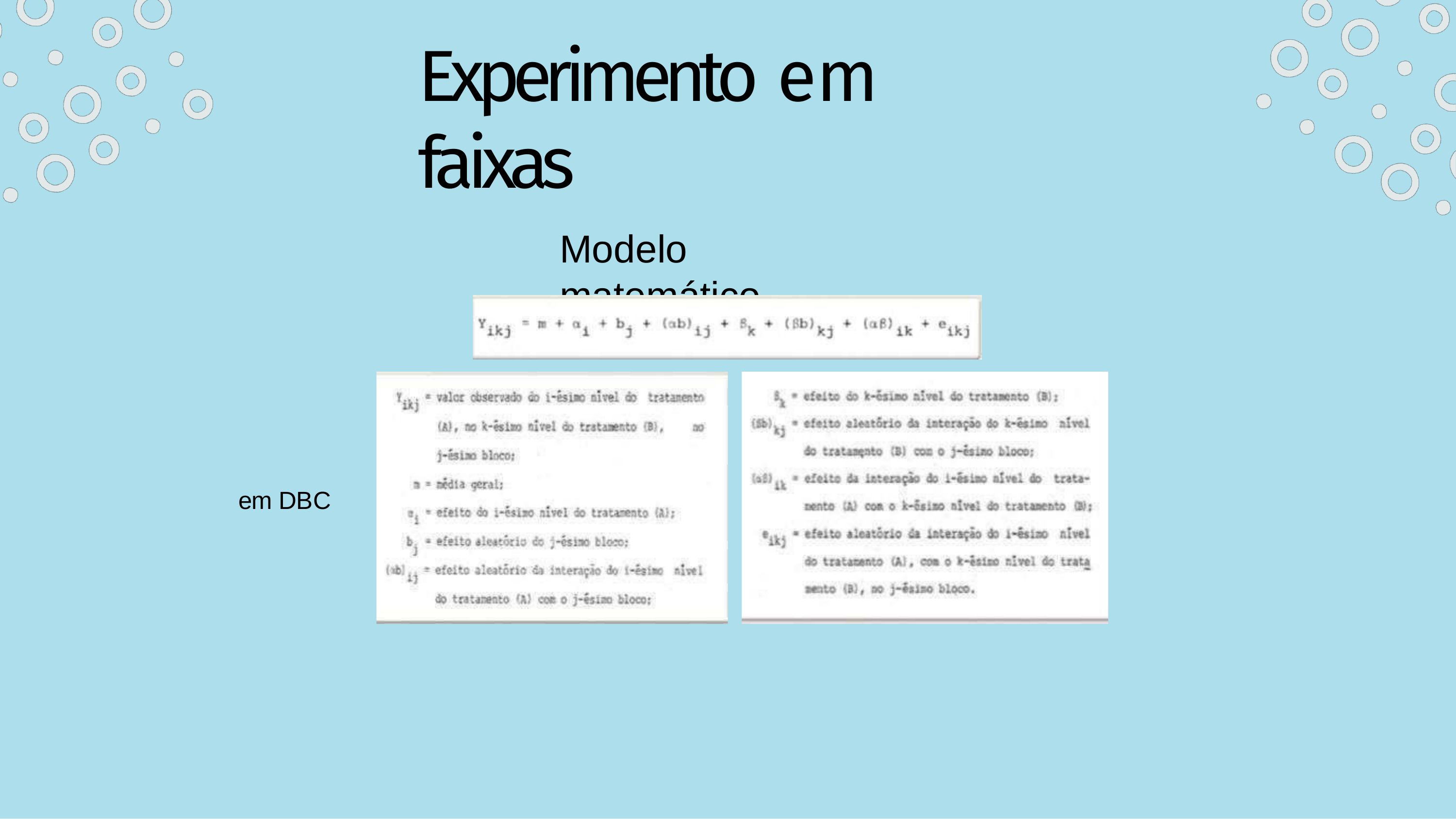

# Experimento	em	faixas
Modelo matemático

em DBC